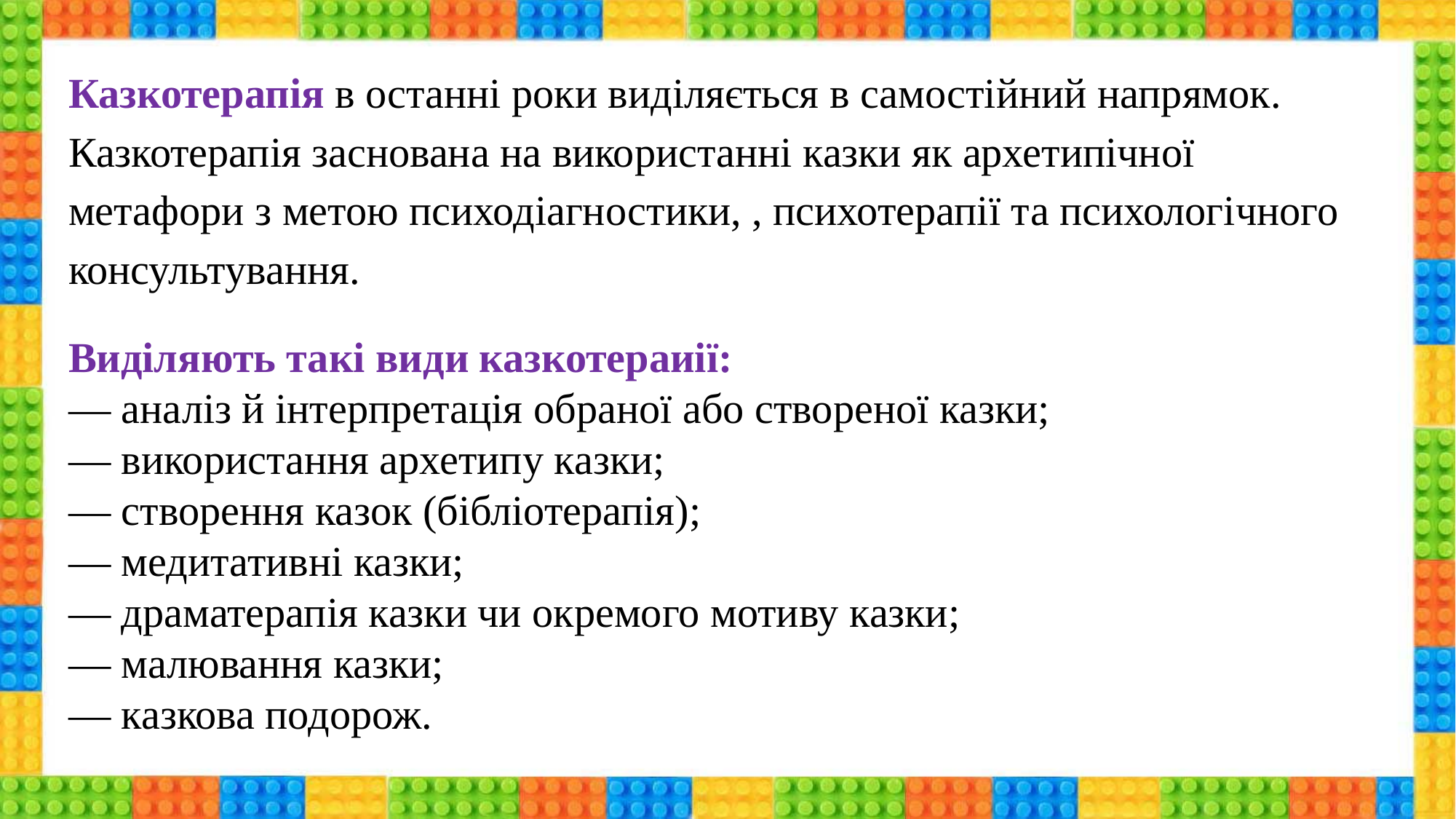

Казкотерапія в останні роки виділяється в самостійний напрямок.
Казкотерапія заснована на використанні казки як архетипічної метафори з метою психодіагностики, , психотерапії та психологічного консультування.

Виділяють такі види казкотераиії:
— аналіз й інтерпретація обраної або створеної казки;
— використання архетипу казки;
— створення казок (бібліотерапія);
— медитативні казки;
— драматерапія казки чи окремого мотиву казки;
— малювання казки;
— казкова подорож.